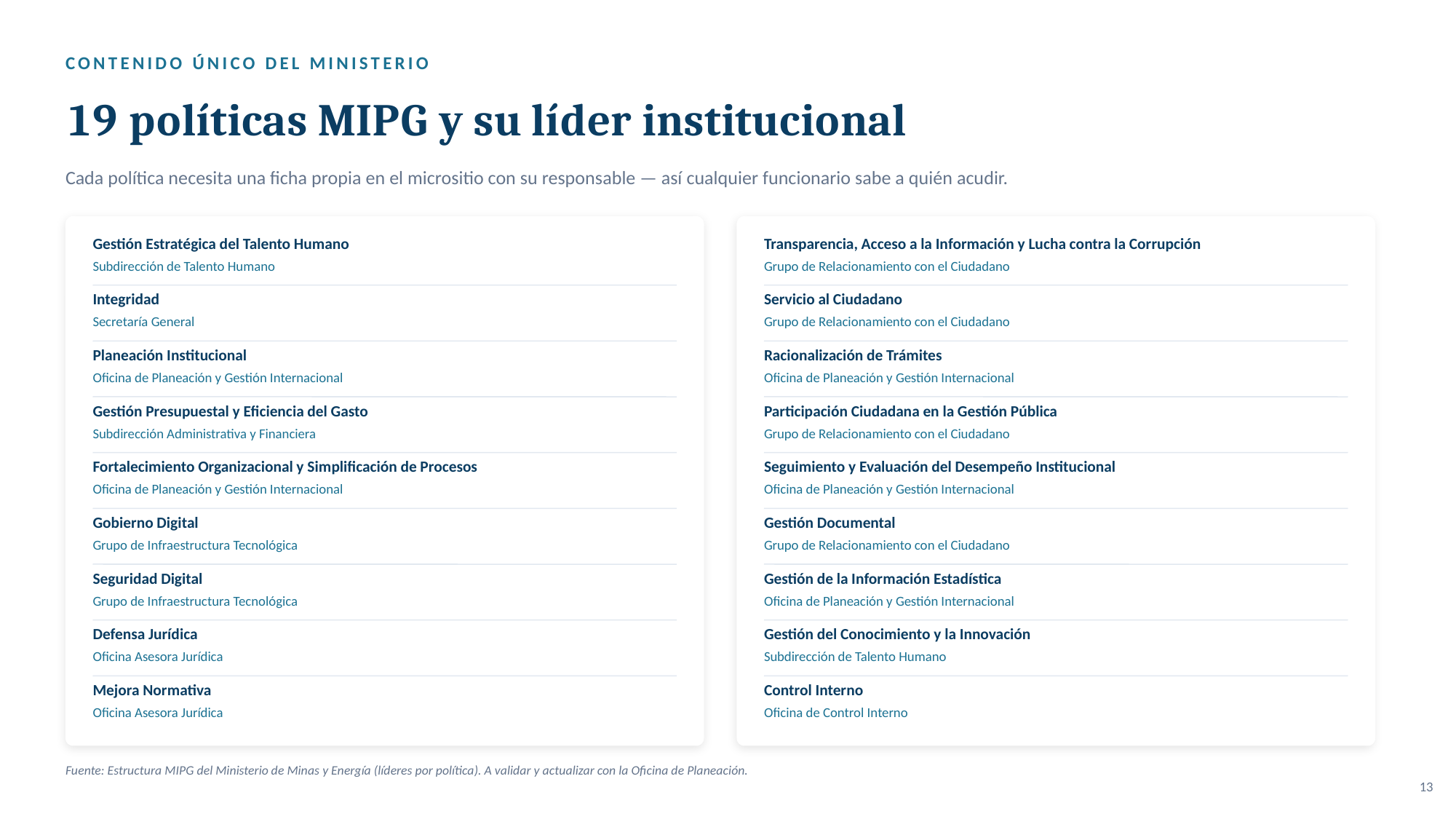

CONTENIDO ÚNICO DEL MINISTERIO
19 políticas MIPG y su líder institucional
Cada política necesita una ficha propia en el micrositio con su responsable — así cualquier funcionario sabe a quién acudir.

Gestión Estratégica del Talento Humano
Transparencia, Acceso a la Información y Lucha contra la Corrupción
Subdirección de Talento Humano
Grupo de Relacionamiento con el Ciudadano

Integridad
Servicio al Ciudadano
Secretaría General
Grupo de Relacionamiento con el Ciudadano

Planeación Institucional
Racionalización de Trámites
Oficina de Planeación y Gestión Internacional
Oficina de Planeación y Gestión Internacional

Gestión Presupuestal y Eficiencia del Gasto
Participación Ciudadana en la Gestión Pública
Subdirección Administrativa y Financiera
Grupo de Relacionamiento con el Ciudadano

Fortalecimiento Organizacional y Simplificación de Procesos
Seguimiento y Evaluación del Desempeño Institucional
Oficina de Planeación y Gestión Internacional
Oficina de Planeación y Gestión Internacional

Gobierno Digital
Gestión Documental
Grupo de Infraestructura Tecnológica
Grupo de Relacionamiento con el Ciudadano

Seguridad Digital
Gestión de la Información Estadística
Grupo de Infraestructura Tecnológica
Oficina de Planeación y Gestión Internacional

Defensa Jurídica
Gestión del Conocimiento y la Innovación
Oficina Asesora Jurídica
Subdirección de Talento Humano

Mejora Normativa
Control Interno
Oficina Asesora Jurídica
Oficina de Control Interno
Fuente: Estructura MIPG del Ministerio de Minas y Energía (líderes por política). A validar y actualizar con la Oficina de Planeación.
13